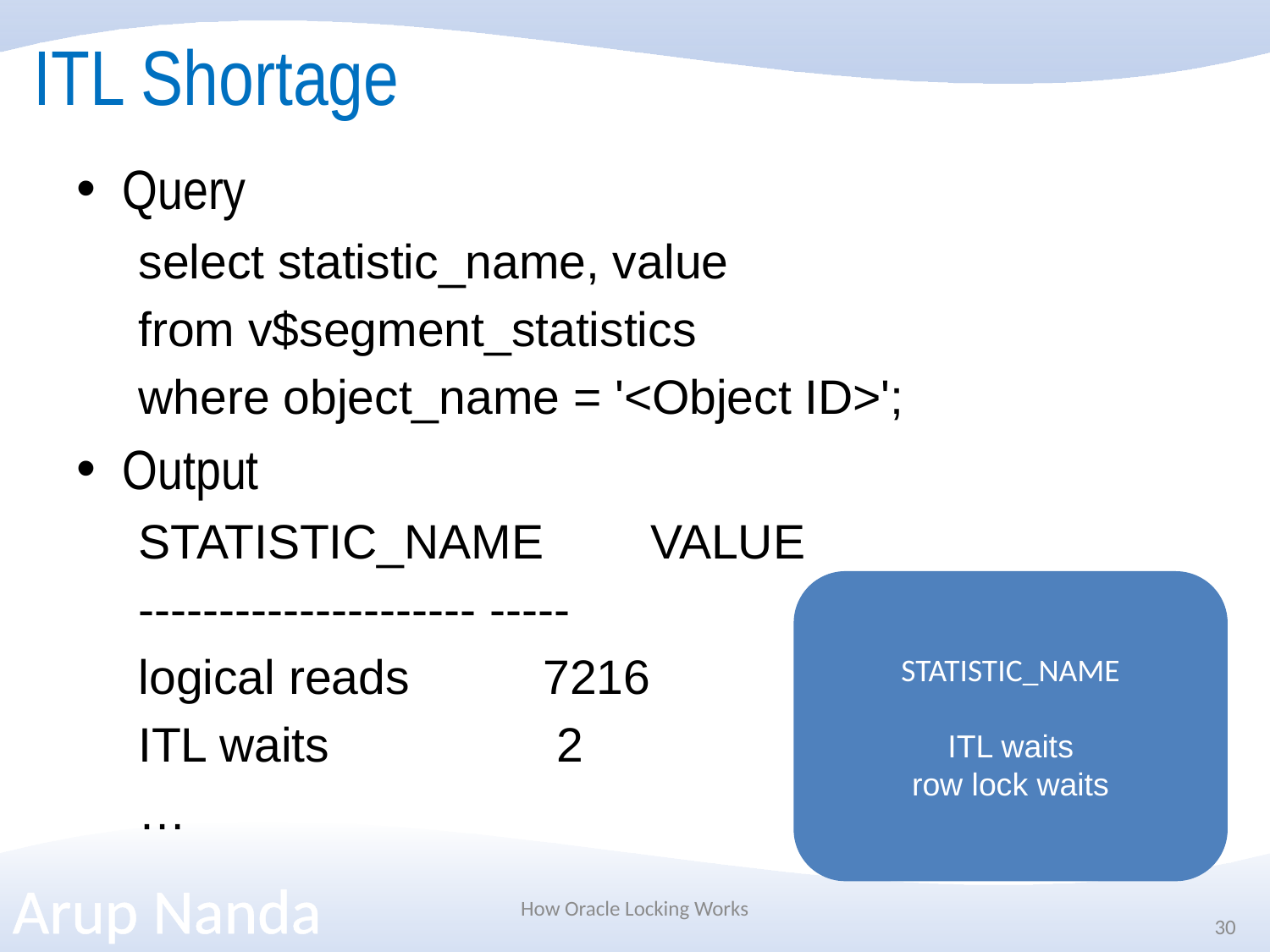

# ITL Shortage
Query
select statistic_name, value
from v$segment_statistics
where object_name = '<Object ID>';
Output
STATISTIC_NAME        VALUE
--------------------- -----
logical reads          7216
ITL waits                 2
…

STATISTIC_NAME

ITL waits
row lock waits
How Oracle Locking Works
30